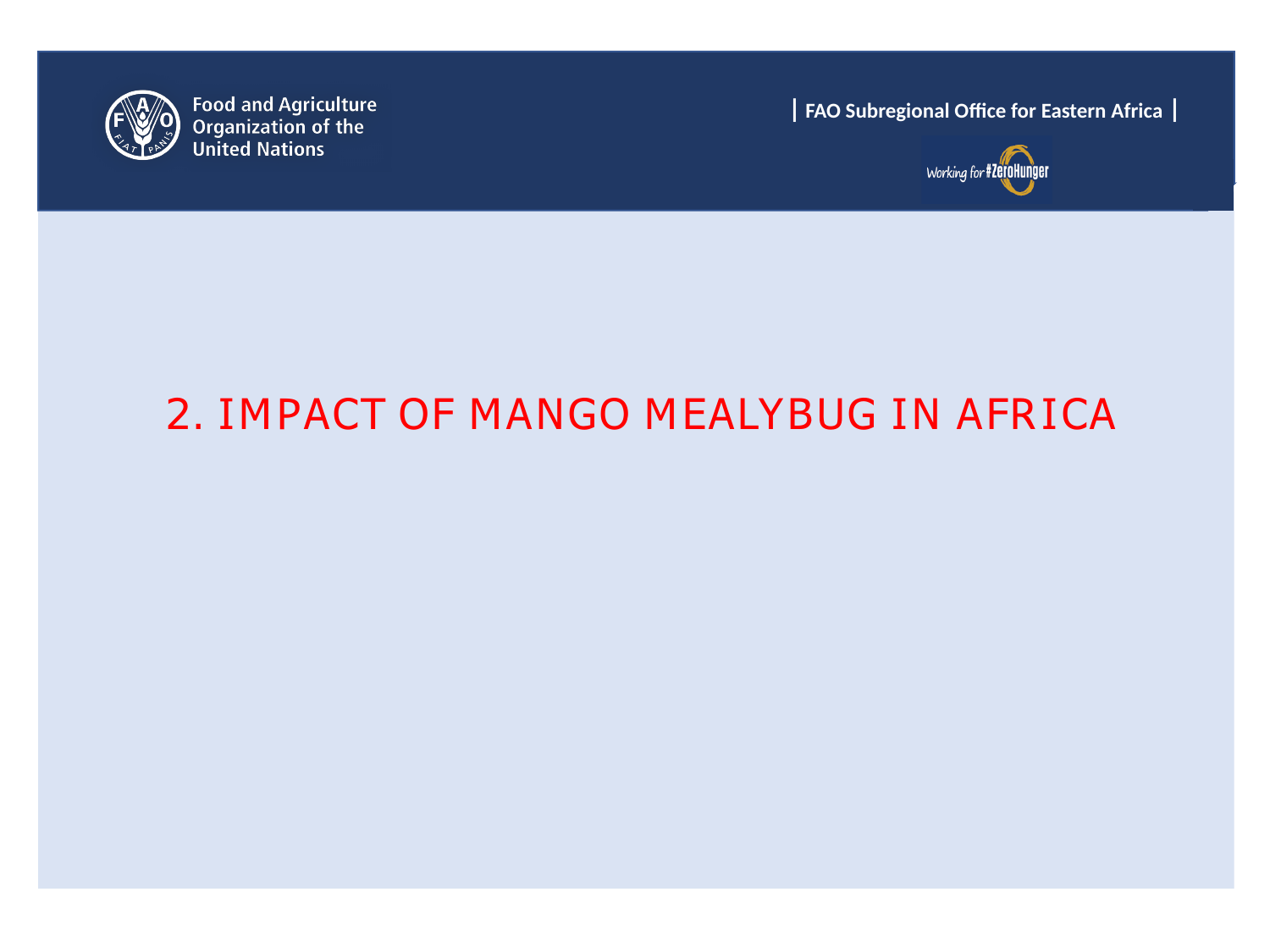

2. IMPACT OF MANGO MEALYBUG IN AFRICA